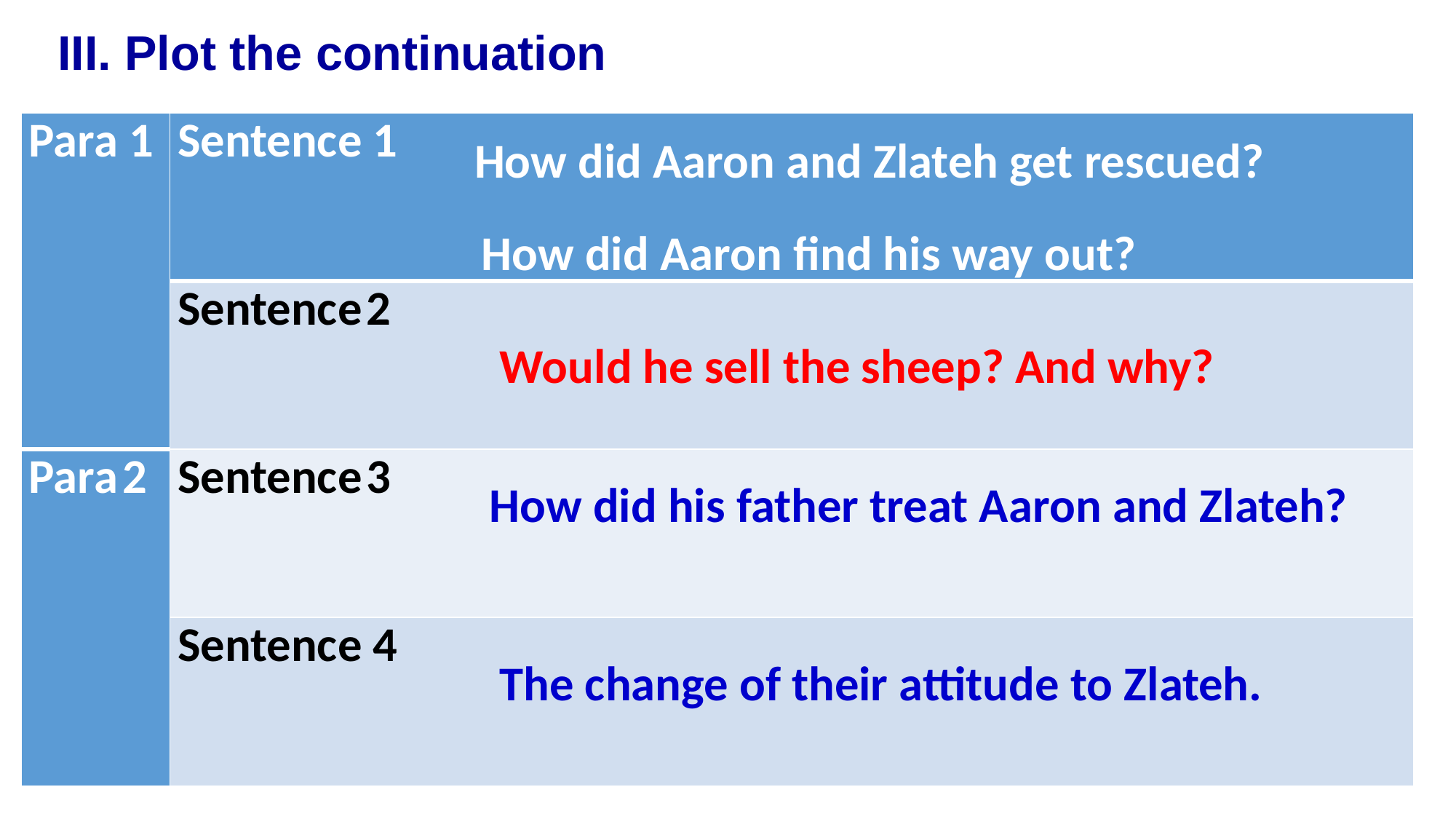

III. Plot the continuation
How did Aaron and Zlateh get rescued?

| Para 1 | Sentence 1 |
| --- | --- |
|  | Sentence 2 |
| Para 2 | Sentence 3 |
|  | Sentence 4 |
How did Aaron find his way out?
Would he sell the sheep? And why?
How did his father treat Aaron and Zlateh?
The change of their attitude to Zlateh.